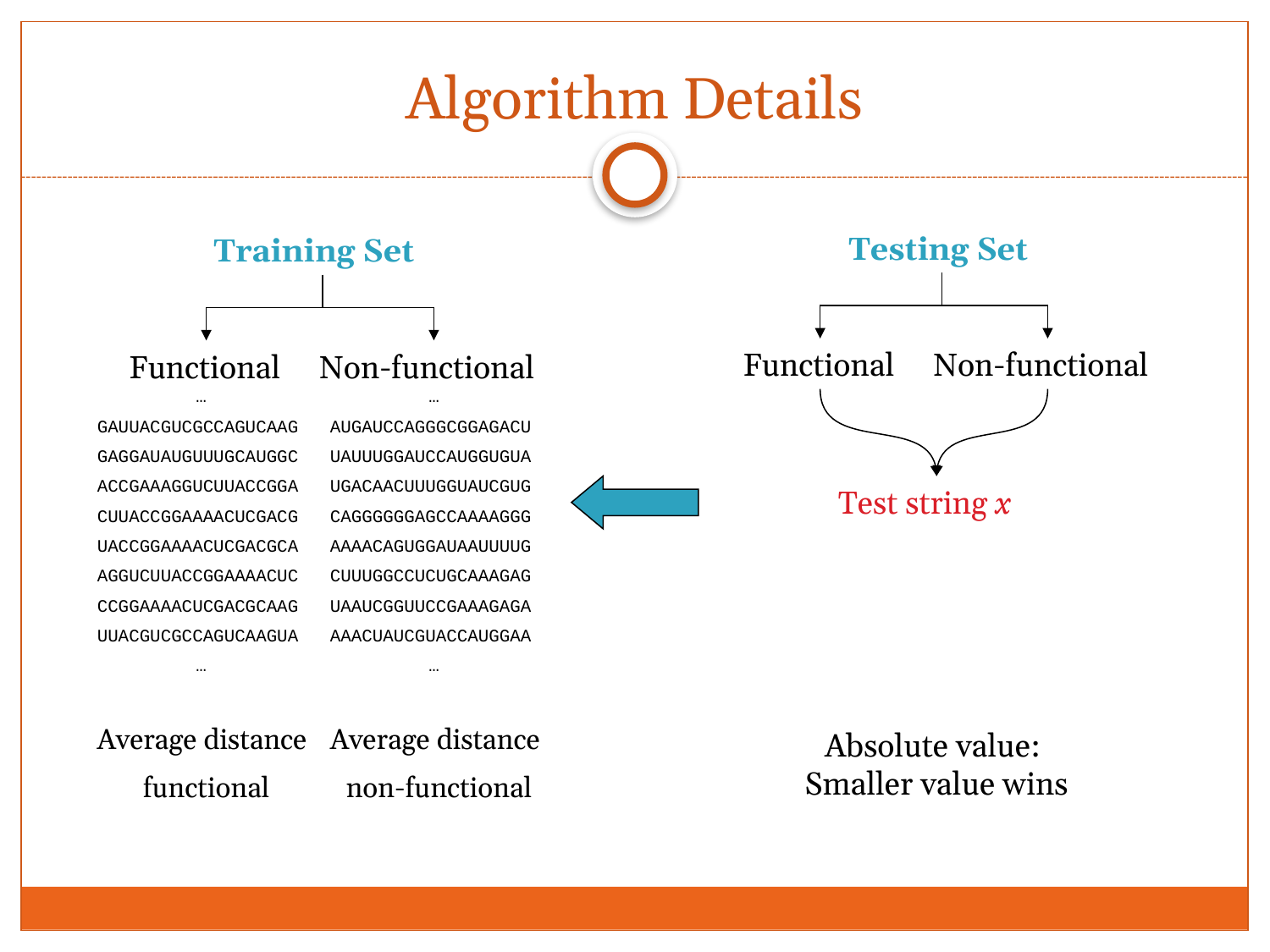

Algorithm Details
Testing Set
Training Set
Functional
Non-functional
Functional
Non-functional
…
GAUUACGUCGCCAGUCAAG
GAGGAUAUGUUUGCAUGGC
ACCGAAAGGUCUUACCGGA
CUUACCGGAAAACUCGACG
UACCGGAAAACUCGACGCA
AGGUCUUACCGGAAAACUC
CCGGAAAACUCGACGCAAG
UUACGUCGCCAGUCAAGUA
…
…
AUGAUCCAGGGCGGAGACU
UAUUUGGAUCCAUGGUGUA
UGACAACUUUGGUAUCGUG
CAGGGGGGAGCCAAAAGGG
AAAACAGUGGAUAAUUUUG
CUUUGGCCUCUGCAAAGAG
UAAUCGGUUCCGAAAGAGA
AAACUAUCGUACCAUGGAA
…

Test string x
Average distance
functional
Average distance
non-functional
Absolute value:  Smaller value wins